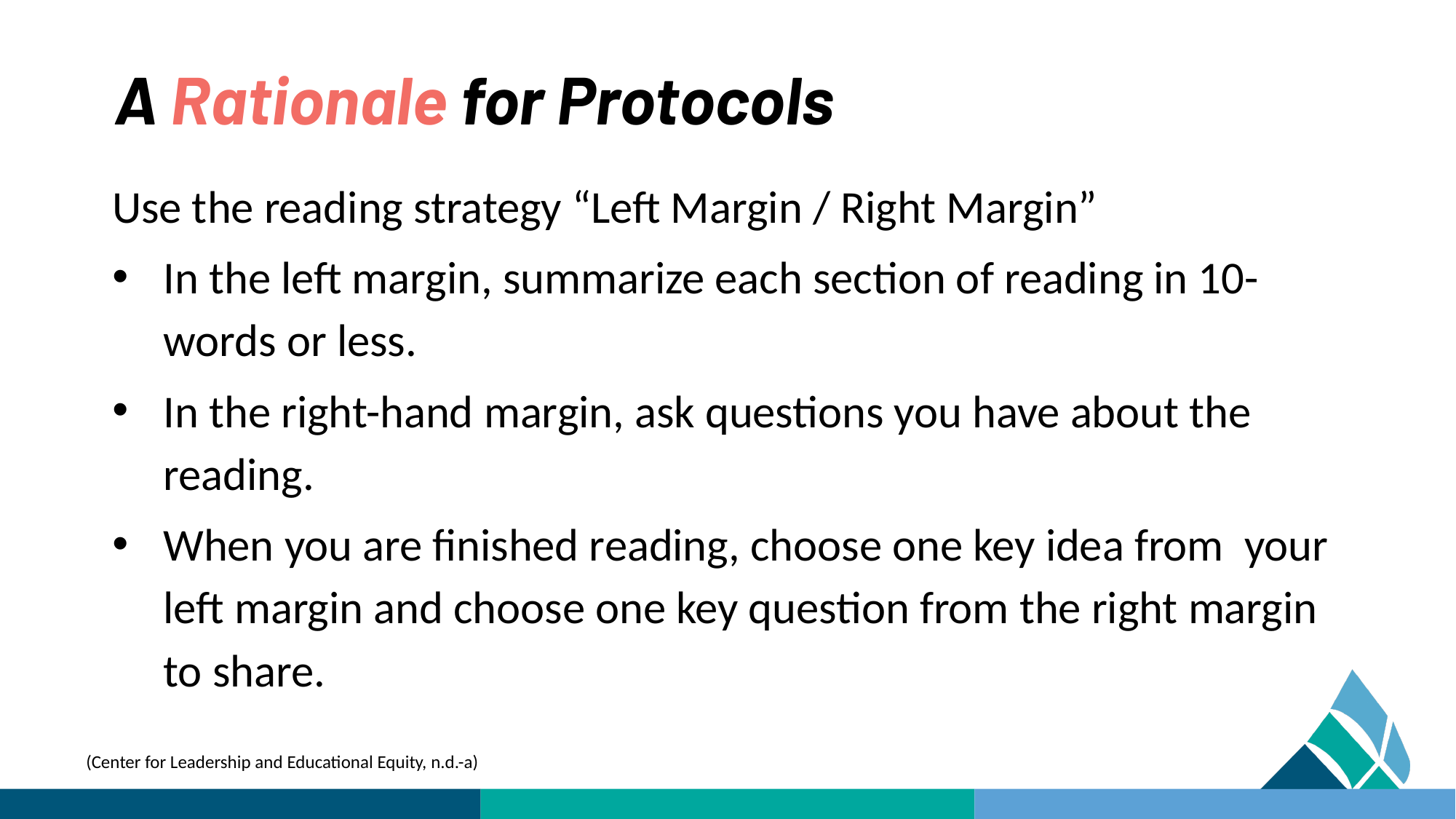

A Rationale for Protocols
Use the reading strategy “Left Margin / Right Margin”
In the left margin, summarize each section of reading in 10-words or less.
In the right-hand margin, ask questions you have about the reading.
When you are finished reading, choose one key idea from  your left margin and choose one key question from the right margin to share.
(Center for Leadership and Educational Equity, n.d.-a)